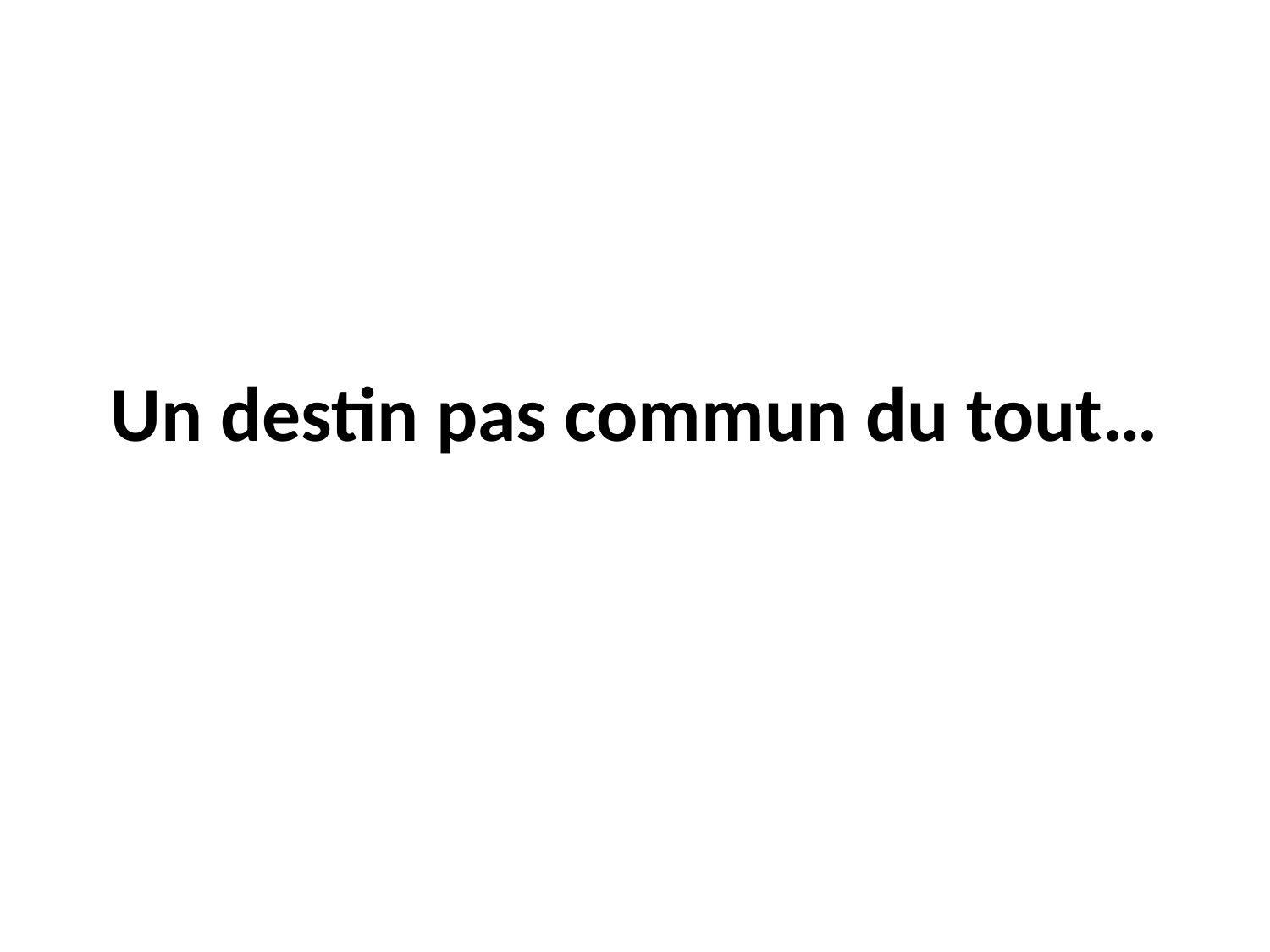

# Un destin pas commun du tout…